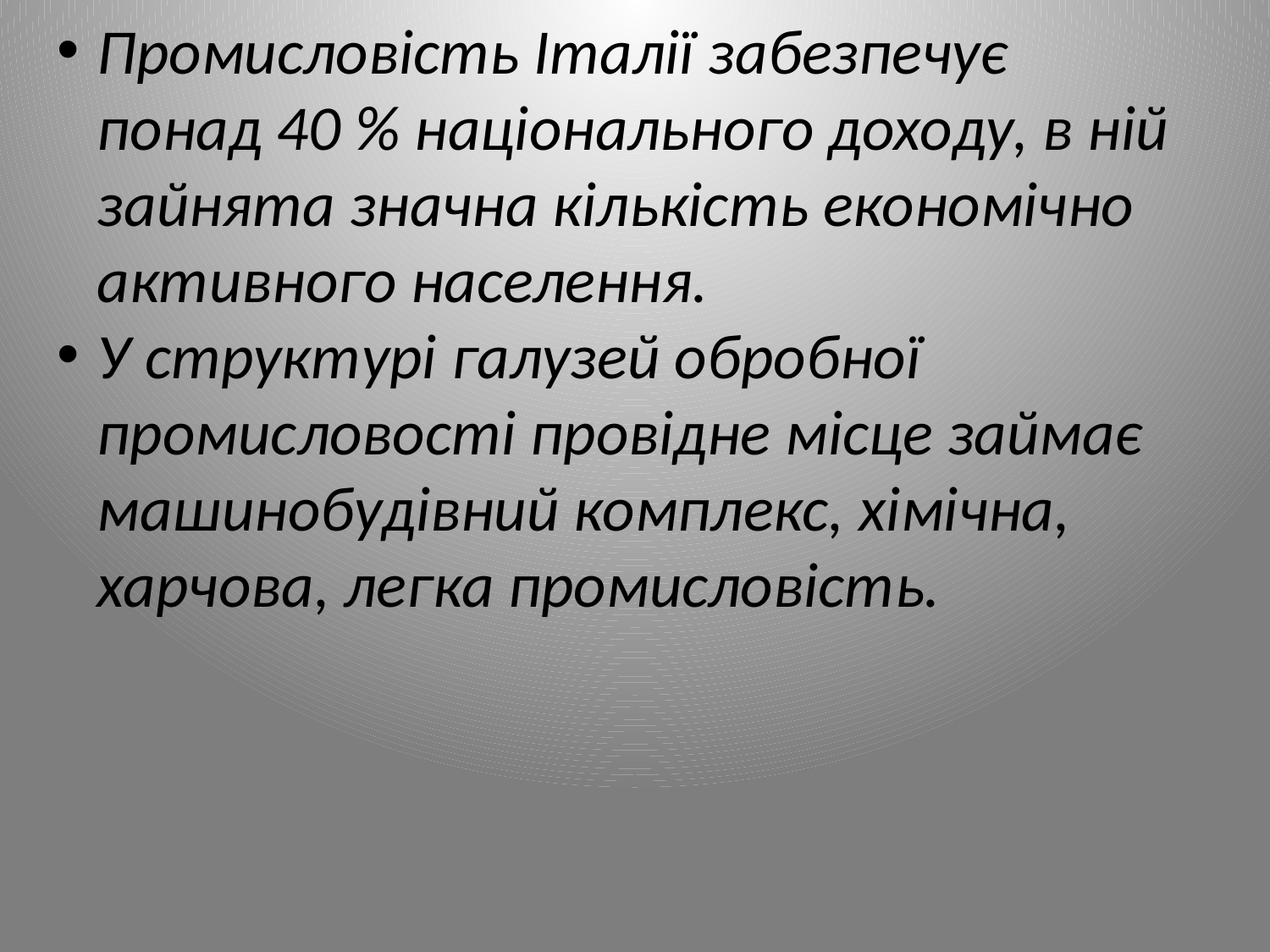

Промисловість Італії забезпечує понад 40 % національного доходу, в ній зайнята значна кількість економічно активного населення.
У структурі галузей обробної промисловості провідне місце займає машинобудівний комплекс, хімічна, харчова, легка промисловість.